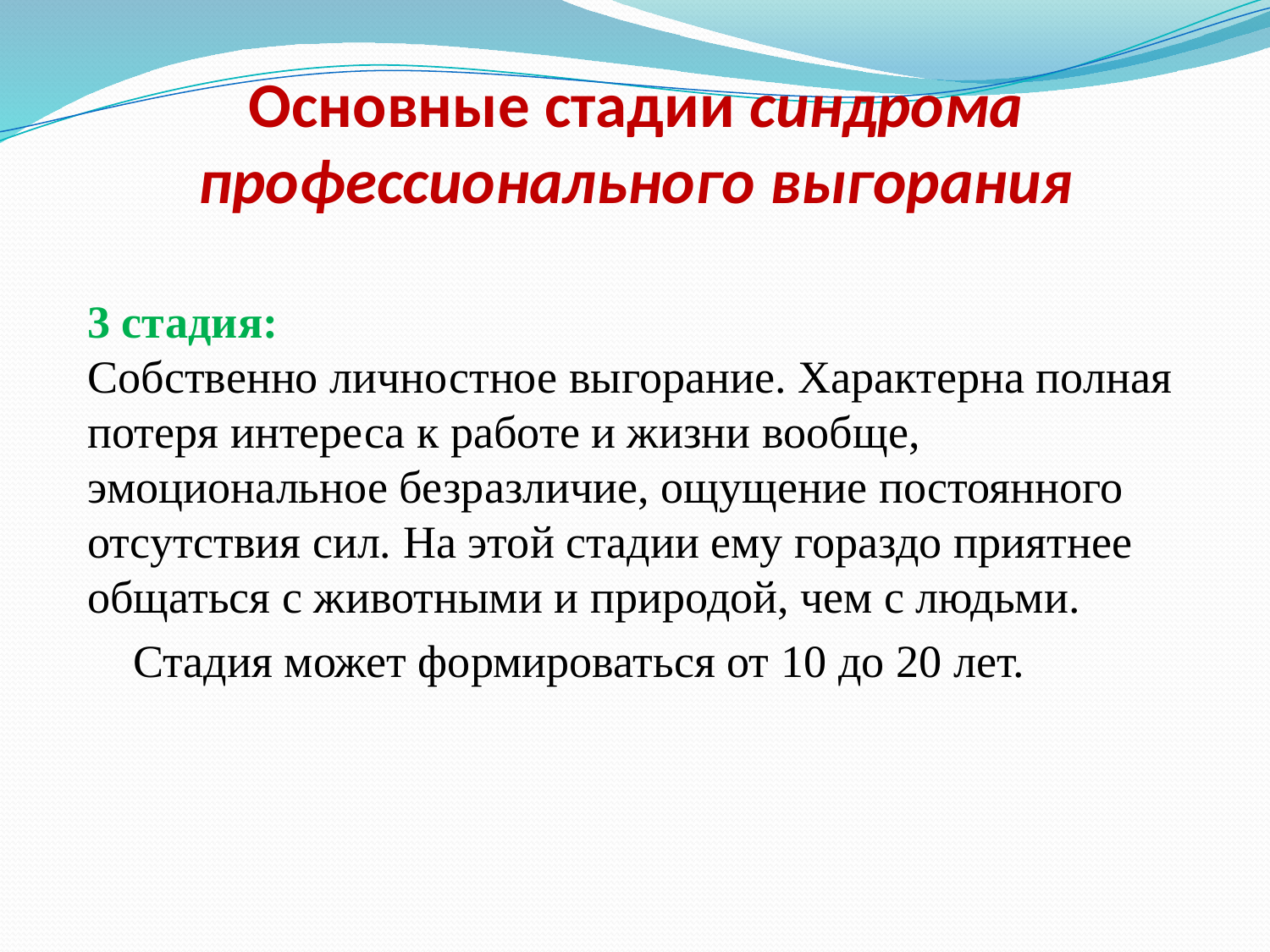

# Основные стадии синдрома профессионального выгорания
3 стадия:
Собственно личностное выгорание. Характерна полная потеря интереса к работе и жизни вообще, эмоциональное безразличие, ощущение постоянного отсутствия сил. На этой стадии ему гораздо приятнее общаться с животными и природой, чем с людьми.
    Стадия может формироваться от 10 до 20 лет.